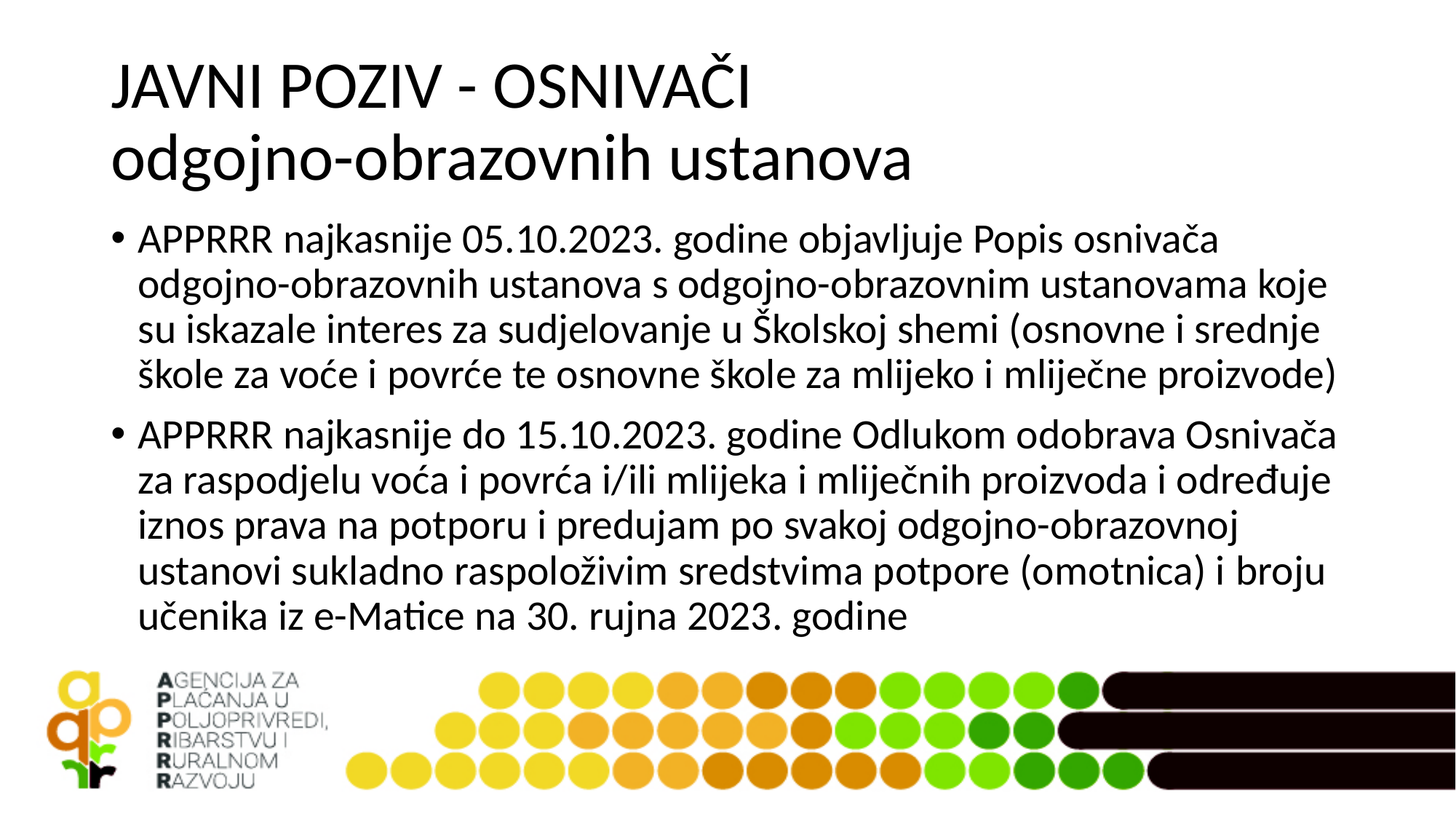

# JAVNI POZIV - OSNIVAČI odgojno-obrazovnih ustanova

APPRRR najkasnije 05.10.2023. godine objavljuje Popis osnivača odgojno-obrazovnih ustanova s odgojno-obrazovnim ustanovama koje su iskazale interes za sudjelovanje u Školskoj shemi (osnovne i srednje škole za voće i povrće te osnovne škole za mlijeko i mliječne proizvode)
APPRRR najkasnije do 15.10.2023. godine Odlukom odobrava Osnivača za raspodjelu voća i povrća i/ili mlijeka i mliječnih proizvoda i određuje iznos prava na potporu i predujam po svakoj odgojno-obrazovnoj ustanovi sukladno raspoloživim sredstvima potpore (omotnica) i broju učenika iz e-Matice na 30. rujna 2023. godine